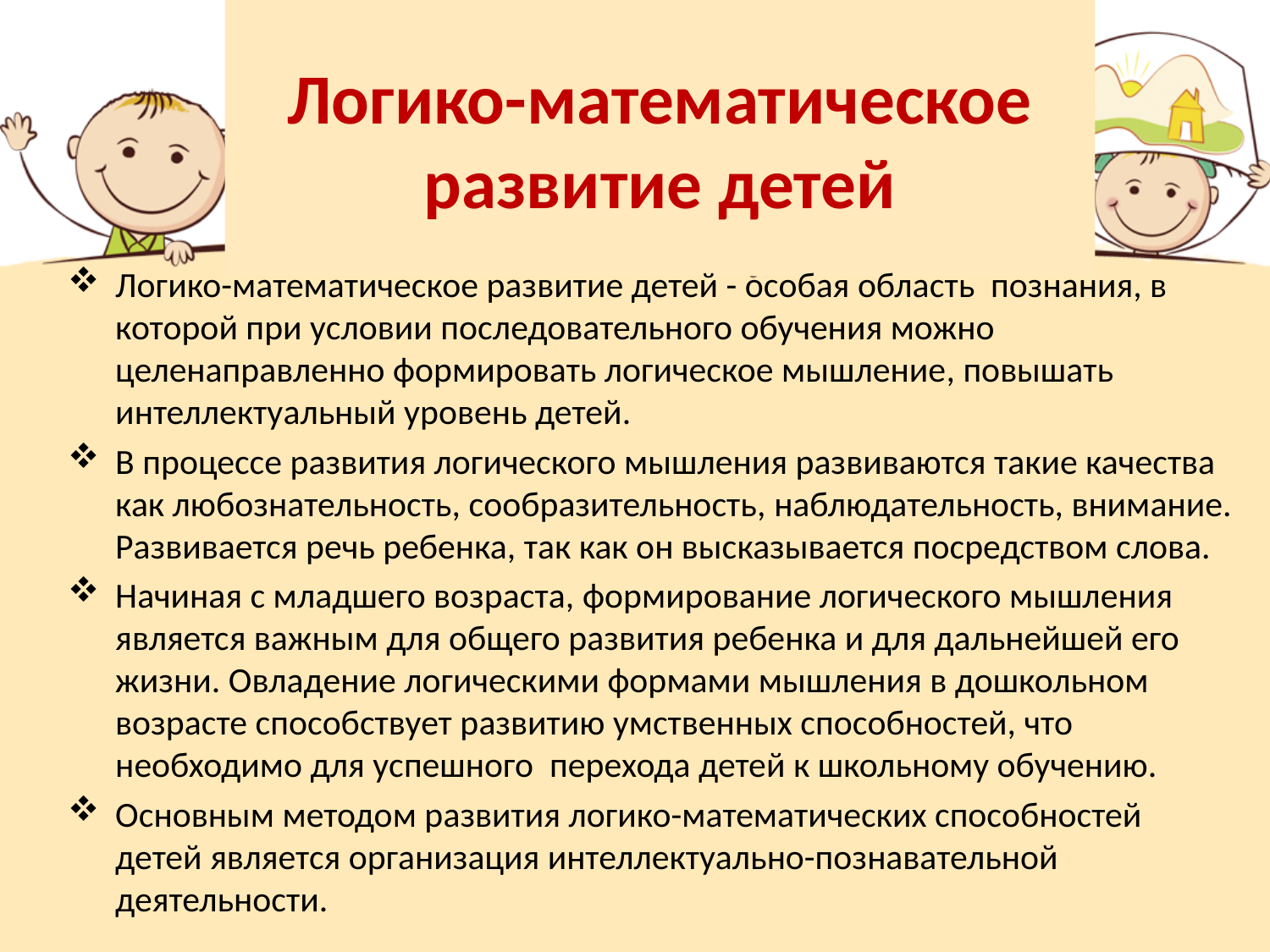

# Логико-математическое развитие детей
Логико-математическое развитие детей - особая область  познания, в которой при условии последовательного обучения можно целенаправленно формировать логическое мышление, повышать интеллектуальный уровень детей.
В процессе развития логического мышления развиваются такие качества как любознательность, сообразительность, наблюдательность, внимание. Развивается речь ребенка, так как он высказывается посредством слова.
Начиная с младшего возраста, формирование логического мышления является важным для общего развития ребенка и для дальнейшей его жизни. Овладение логическими формами мышления в дошкольном возрасте способствует развитию умственных способностей, что необходимо для успешного  перехода детей к школьному обучению.
Основным методом развития логико-математических способностей     детей является организация интеллектуально-познавательной деятельности.